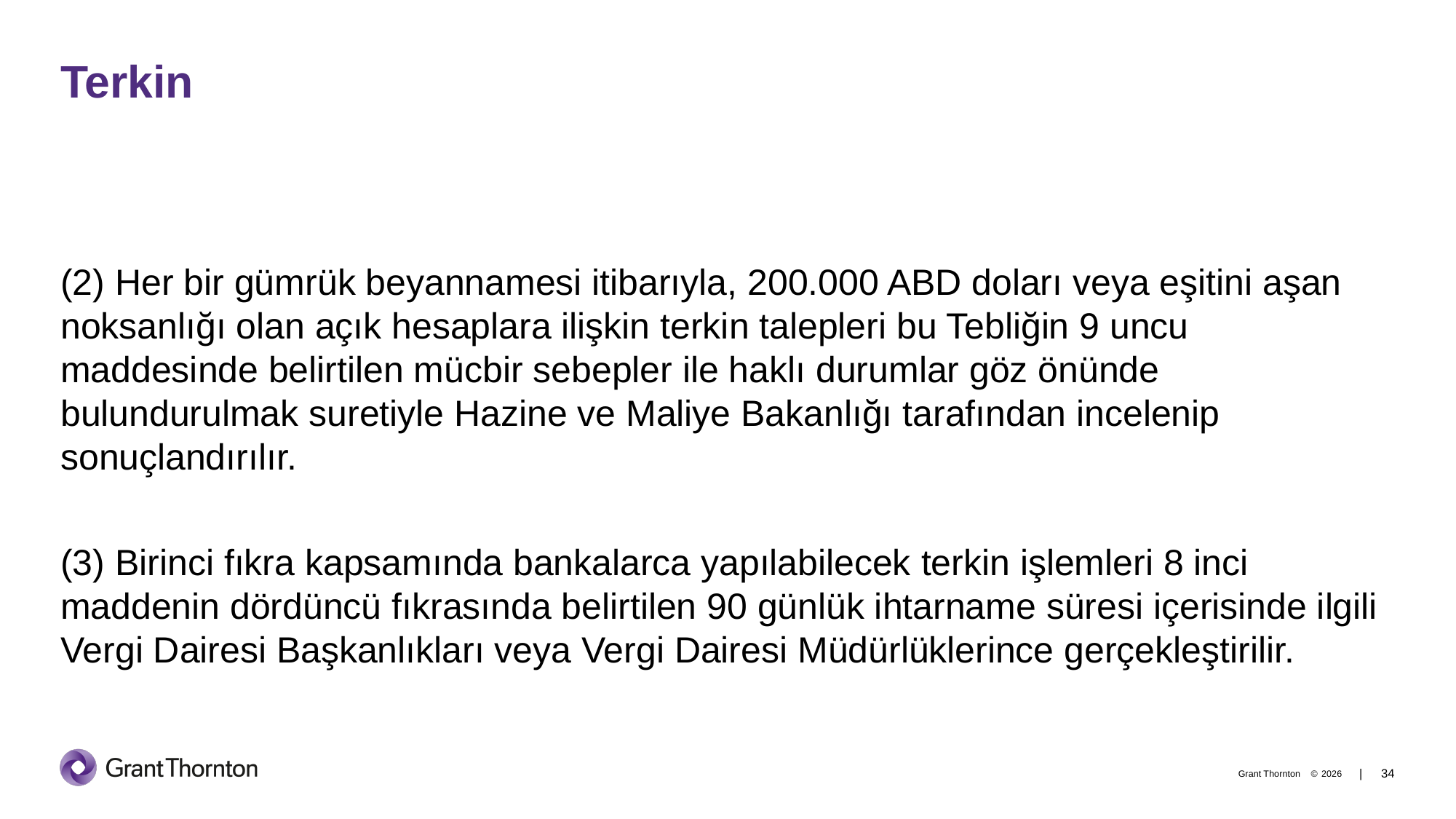

# Terkin

(2) Her bir gümrük beyannamesi itibarıyla, 200.000 ABD doları veya eşitini aşan noksanlığı olan açık hesaplara ilişkin terkin talepleri bu Tebliğin 9 uncu maddesinde belirtilen mücbir sebepler ile haklı durumlar göz önünde bulundurulmak suretiyle Hazine ve Maliye Bakanlığı tarafından incelenip sonuçlandırılır.

(3) Birinci fıkra kapsamında bankalarca yapılabilecek terkin işlemleri 8 inci maddenin dördüncü fıkrasında belirtilen 90 günlük ihtarname süresi içerisinde ilgili Vergi Dairesi Başkanlıkları veya Vergi Dairesi Müdürlüklerince gerçekleştirilir.
34